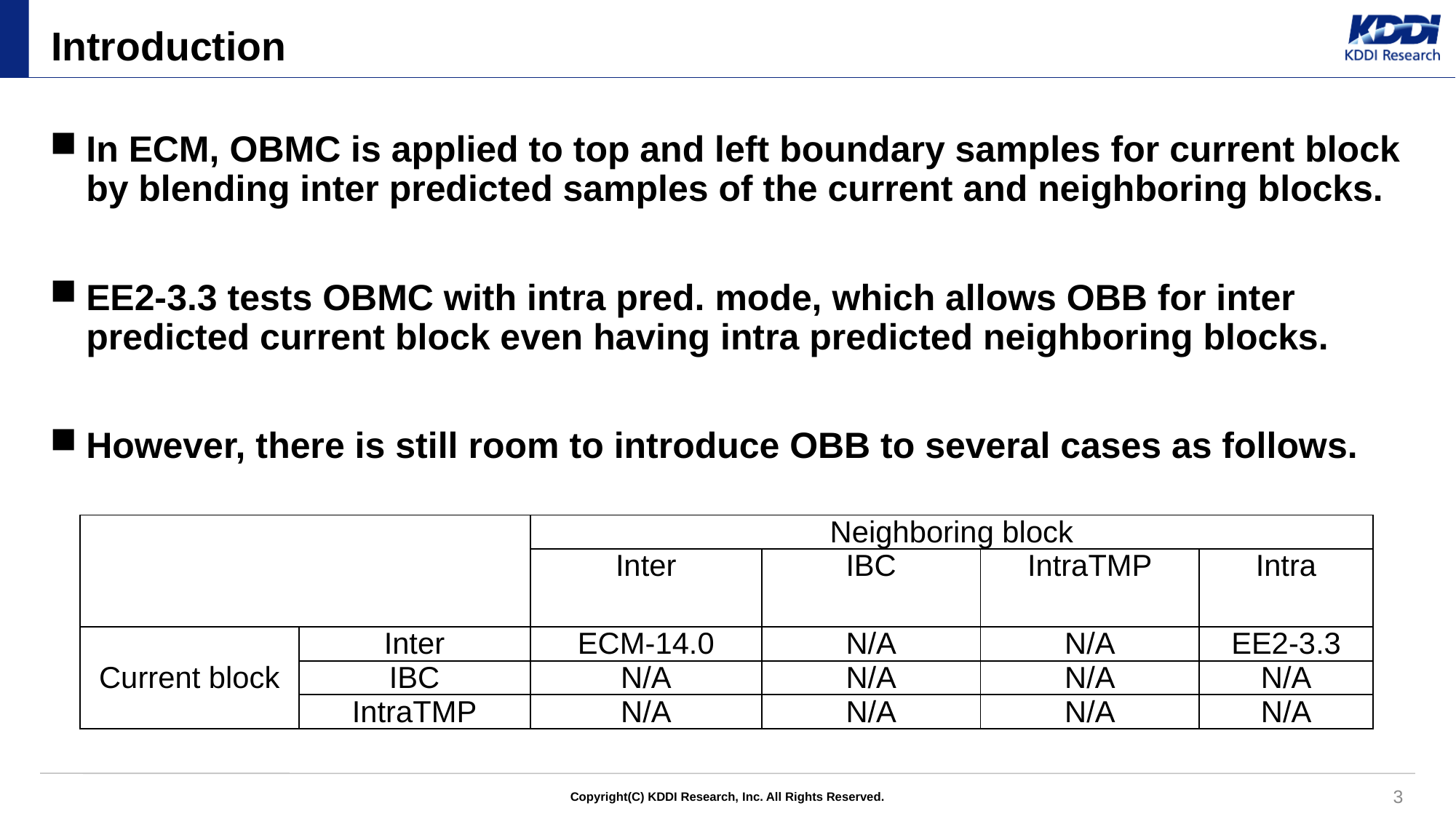

# Introduction
In ECM, OBMC is applied to top and left boundary samples for current block by blending inter predicted samples of the current and neighboring blocks.

EE2-3.3 tests OBMC with intra pred. mode, which allows OBB for inter predicted current block even having intra predicted neighboring blocks.

However, there is still room to introduce OBB to several cases as follows.

|  |  | Neighboring block |  |  |  |
| --- | --- | --- | --- | --- | --- |
|  |  | Inter | IBC | IntraTMP | Intra |
| Current block | Inter | ECM-14.0 | N/A | N/A | EE2-3.3 |
|  | IBC | N/A | N/A | N/A | N/A |
|  | IntraTMP | N/A | N/A | N/A | N/A |
3